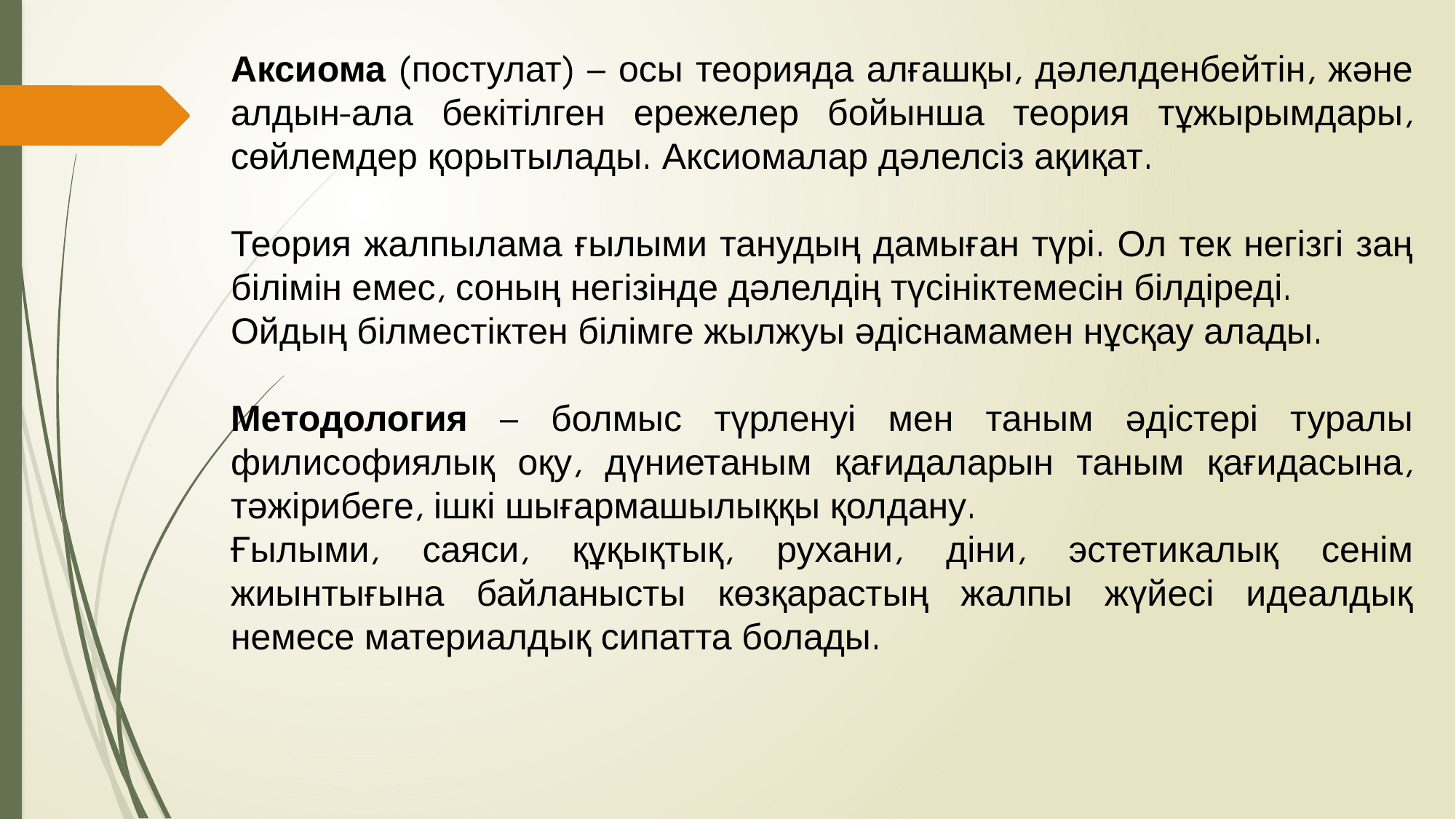

Аксиома (постулат) – осы теорияда алғашқы, дәлелденбейтін, және алдын-ала бекітілген ережелер бойынша теория тұжырымдары, сөйлемдер қорытылады. Аксиомалар дәлелсіз ақиқат.

Теория жалпылама ғылыми танудың дамыған түрі. Ол тек негізгі заң білімін емес, соның негізінде дәлелдің түсініктемесін білдіреді.
Ойдың білместіктен білімге жылжуы әдіснамамен нұсқау алады.

Методология – болмыс түрленуі мен таным әдістері туралы филисофиялық оқу, дүниетаным қағидаларын таным қағидасына, тәжірибеге, ішкі шығармашылыққы қолдану.
Ғылыми, саяси, құқықтық, рухани, діни, эстетикалық сенім жиынтығына байланысты көзқарастың жалпы жүйесі идеалдық немесе материалдық сипатта болады.